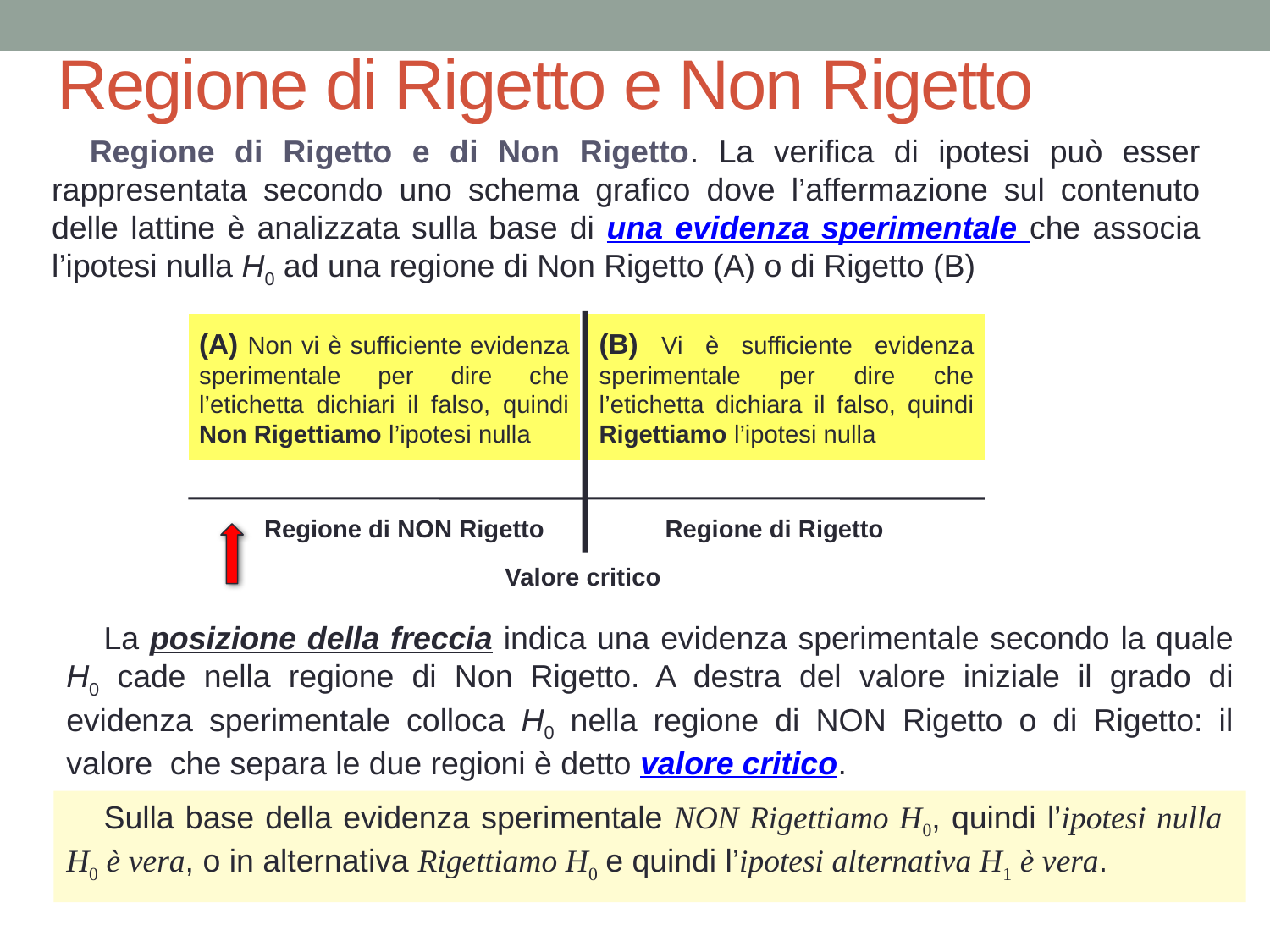

# Regione di Rigetto e Non Rigetto
Regione di Rigetto e di Non Rigetto. La verifica di ipotesi può esser rappresentata secondo uno schema grafico dove l’affermazione sul contenuto delle lattine è analizzata sulla base di una evidenza sperimentale che associa l’ipotesi nulla H0 ad una regione di Non Rigetto (A) o di Rigetto (B)

(A) Non vi è sufficiente evidenza sperimentale per dire che l’etichetta dichiari il falso, quindi Non Rigettiamo l’ipotesi nulla
(B) Vi è sufficiente evidenza sperimentale per dire che l’etichetta dichiara il falso, quindi Rigettiamo l’ipotesi nulla

Regione di NON Rigetto
Regione di Rigetto
Valore critico

La posizione della freccia indica una evidenza sperimentale secondo la quale H0 cade nella regione di Non Rigetto. A destra del valore iniziale il grado di evidenza sperimentale colloca H0 nella regione di NON Rigetto o di Rigetto: il valore  che separa le due regioni è detto valore critico.
Sulla base della evidenza sperimentale NON Rigettiamo H0, quindi l’ipotesi nulla  H0 è vera, o in alternativa Rigettiamo H0 e quindi l’ipotesi alternativa H1 è vera.